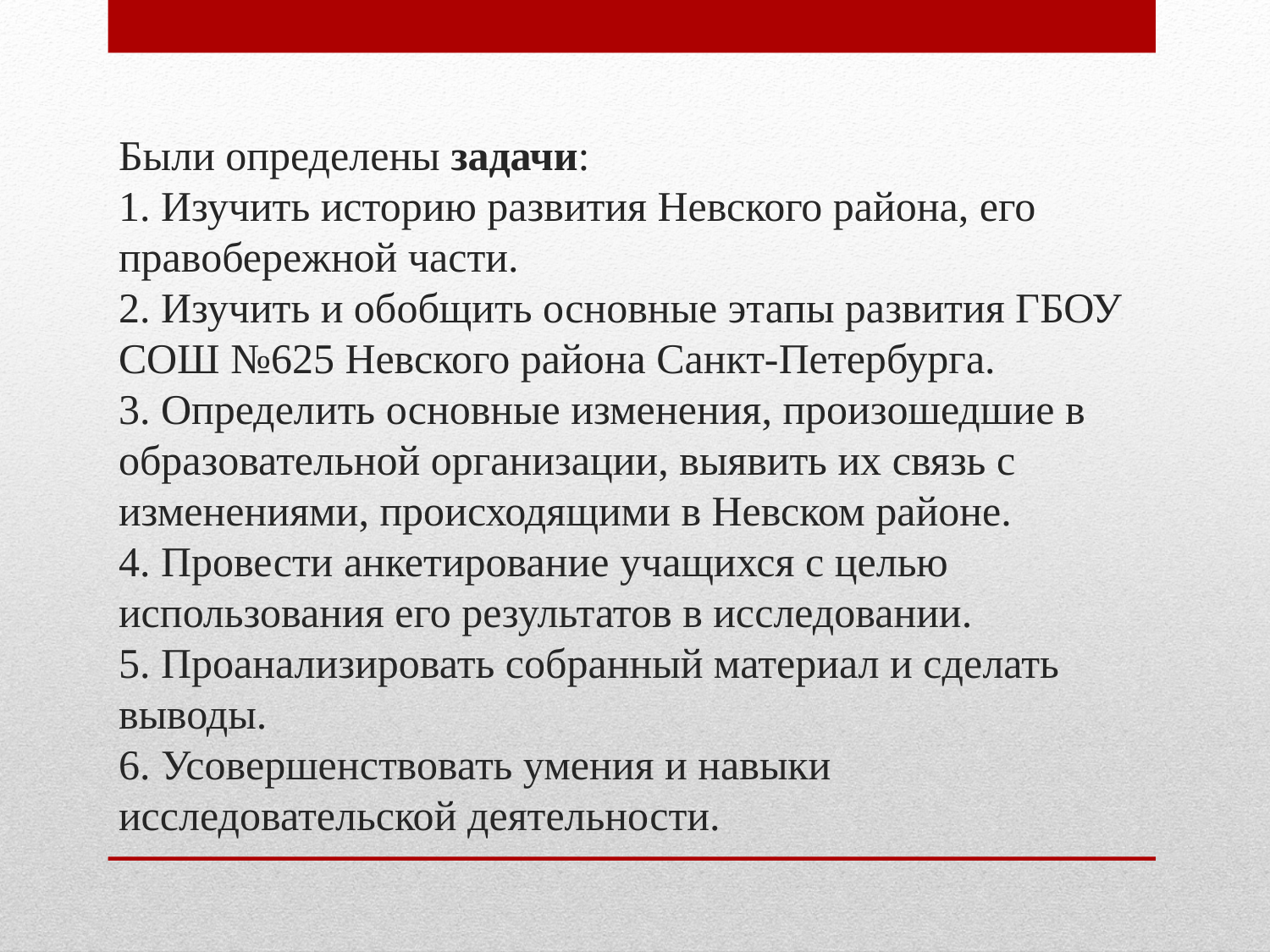

# Были определены задачи: 1. Изучить историю развития Невского района, его правобережной части. 2. Изучить и обобщить основные этапы развития ГБОУ СОШ №625 Невского района Санкт-Петербурга. 3. Определить основные изменения, произошедшие в образовательной организации, выявить их связь с изменениями, происходящими в Невском районе. 4. Провести анкетирование учащихся с целью использования его результатов в исследовании. 5. Проанализировать собранный материал и сделать выводы. 6. Усовершенствовать умения и навыки исследовательской деятельности.